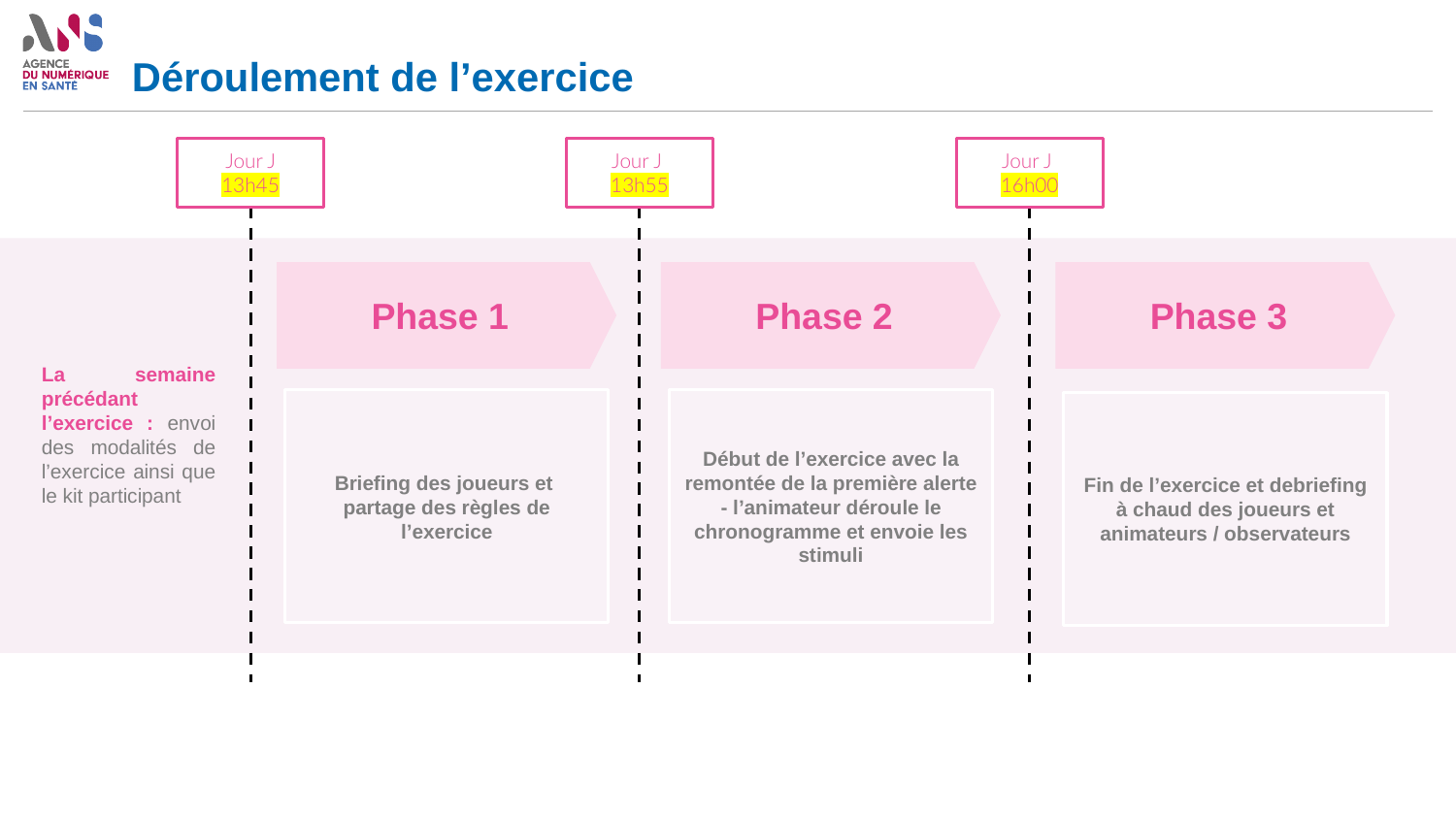

# Déroulement de l’exercice
Jour J 13h45
Jour J
13h55
Jour J
16h00

Phase 1
Phase 2
Phase 3
La semaine précédant l’exercice : envoi des modalités de l’exercice ainsi que le kit participant

Début de l’exercice avec la remontée de la première alerte - l’animateur déroule le chronogramme et envoie les stimuli
Briefing des joueurs et
partage des règles de l’exercice
Fin de l’exercice et debriefing à chaud des joueurs et animateurs / observateurs